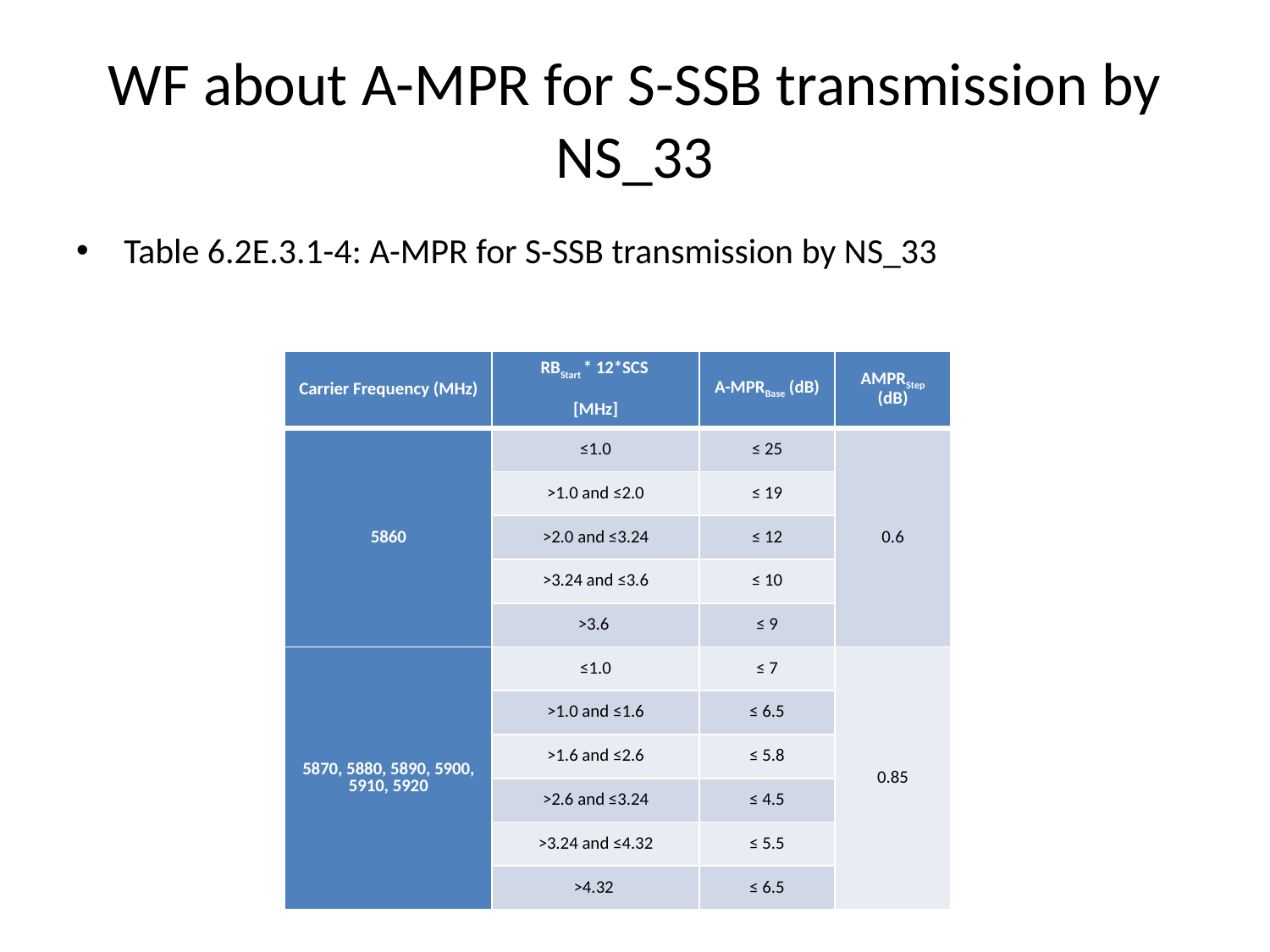

# WF about A-MPR for S-SSB transmission by NS_33
Table 6.2E.3.1-4: A-MPR for S-SSB transmission by NS_33

| Carrier Frequency (MHz) | RBStart \* 12\*SCS [MHz] | A-MPRBase (dB) | AMPRStep (dB) |
| --- | --- | --- | --- |
| 5860 | ≤1.0 | ≤ 25 | 0.6 |
|  | >1.0 and ≤2.0 | ≤ 19 |  |
|  | >2.0 and ≤3.24 | ≤ 12 |  |
|  | >3.24 and ≤3.6 | ≤ 10 |  |
|  | >3.6 | ≤ 9 |  |
| 5870, 5880, 5890, 5900, 5910, 5920 | ≤1.0 | ≤ 7 | 0.85 |
|  | >1.0 and ≤1.6 | ≤ 6.5 |  |
|  | >1.6 and ≤2.6 | ≤ 5.8 |  |
|  | >2.6 and ≤3.24 | ≤ 4.5 |  |
|  | >3.24 and ≤4.32 | ≤ 5.5 |  |
|  | >4.32 | ≤ 6.5 |  |